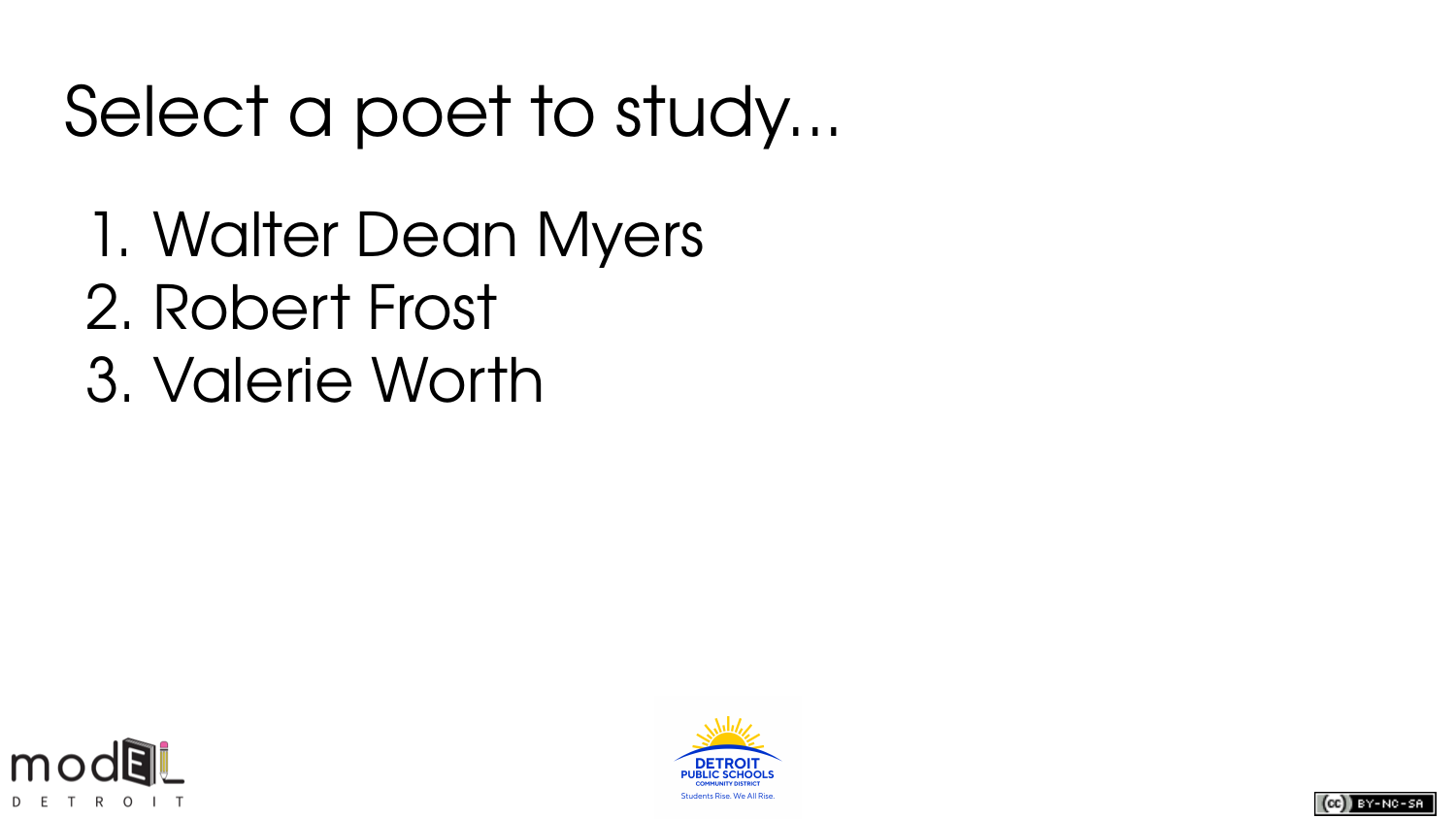

# Select a poet to study...
Walter Dean Myers
Robert Frost
Valerie Worth